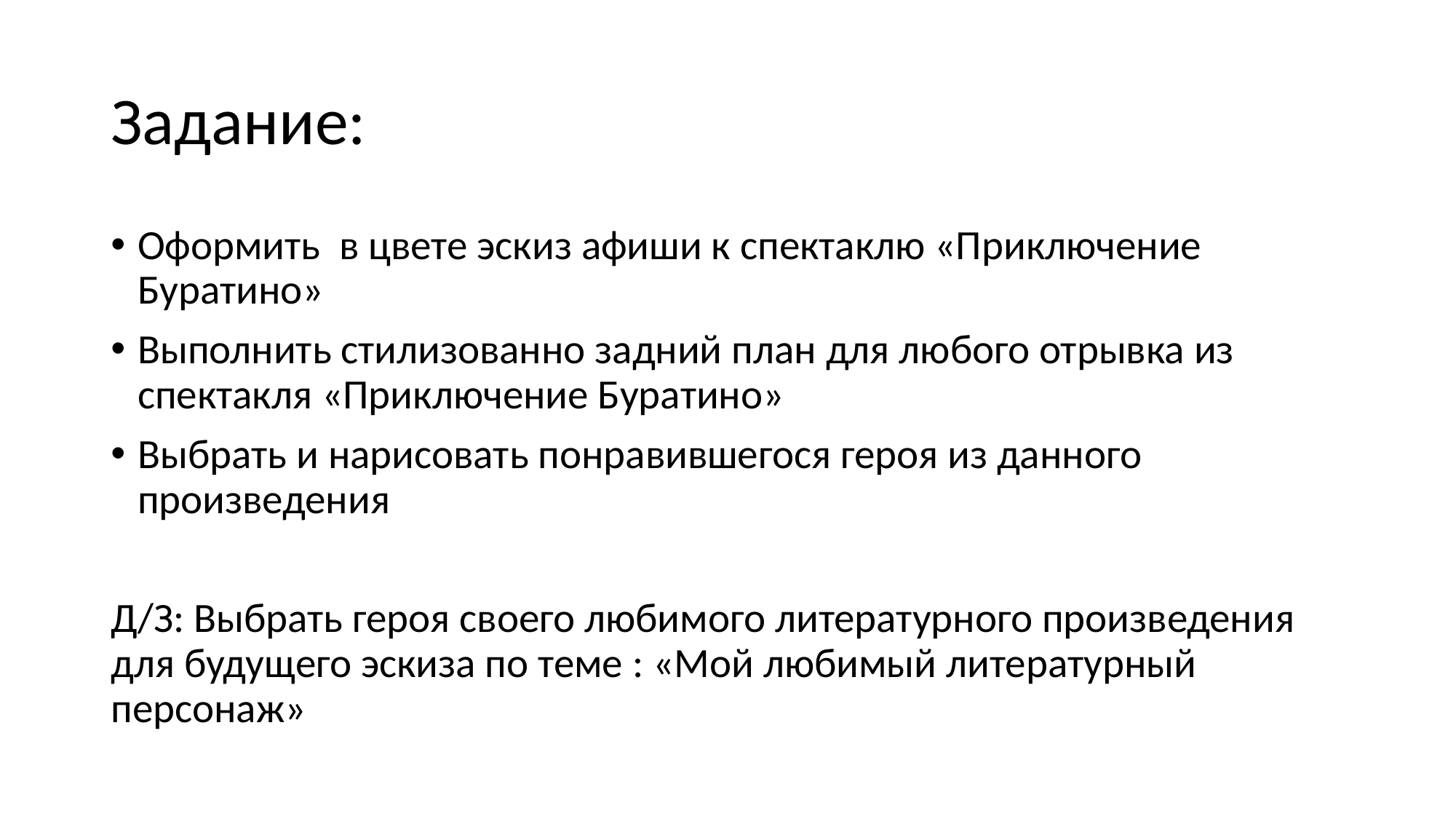

# Задание:
Оформить  в цвете эскиз афиши к спектаклю «Приключение Буратино»
Выполнить стилизованно задний план для любого отрывка из спектакля «Приключение Буратино»
Выбрать и нарисовать понравившегося героя из данного произведения

Д/З: Выбрать героя своего любимого литературного произведения для будущего эскиза по теме : «Мой любимый литературный персонаж»